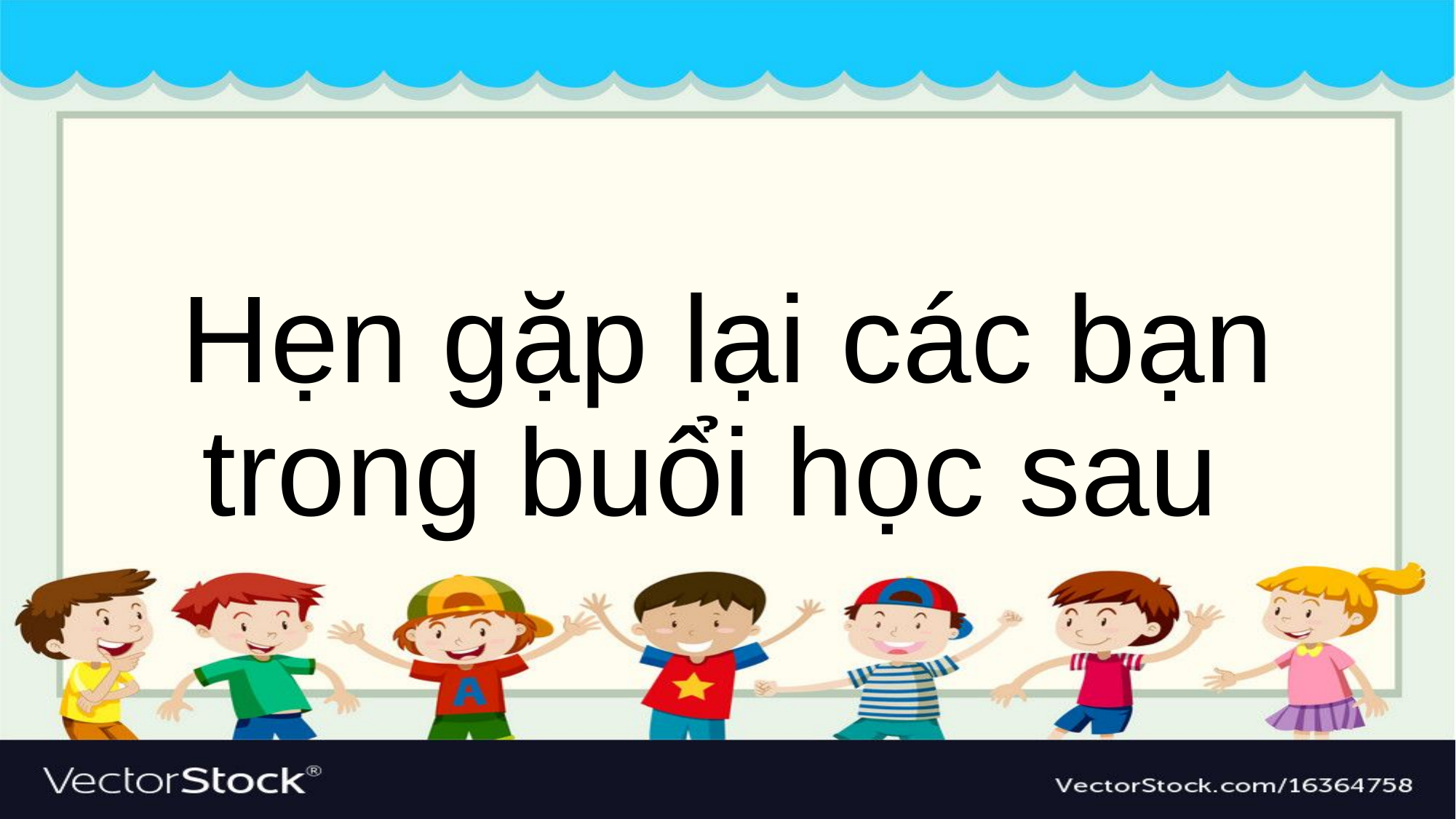

#

Hẹn gặp lại các bạn trong buổi học sau